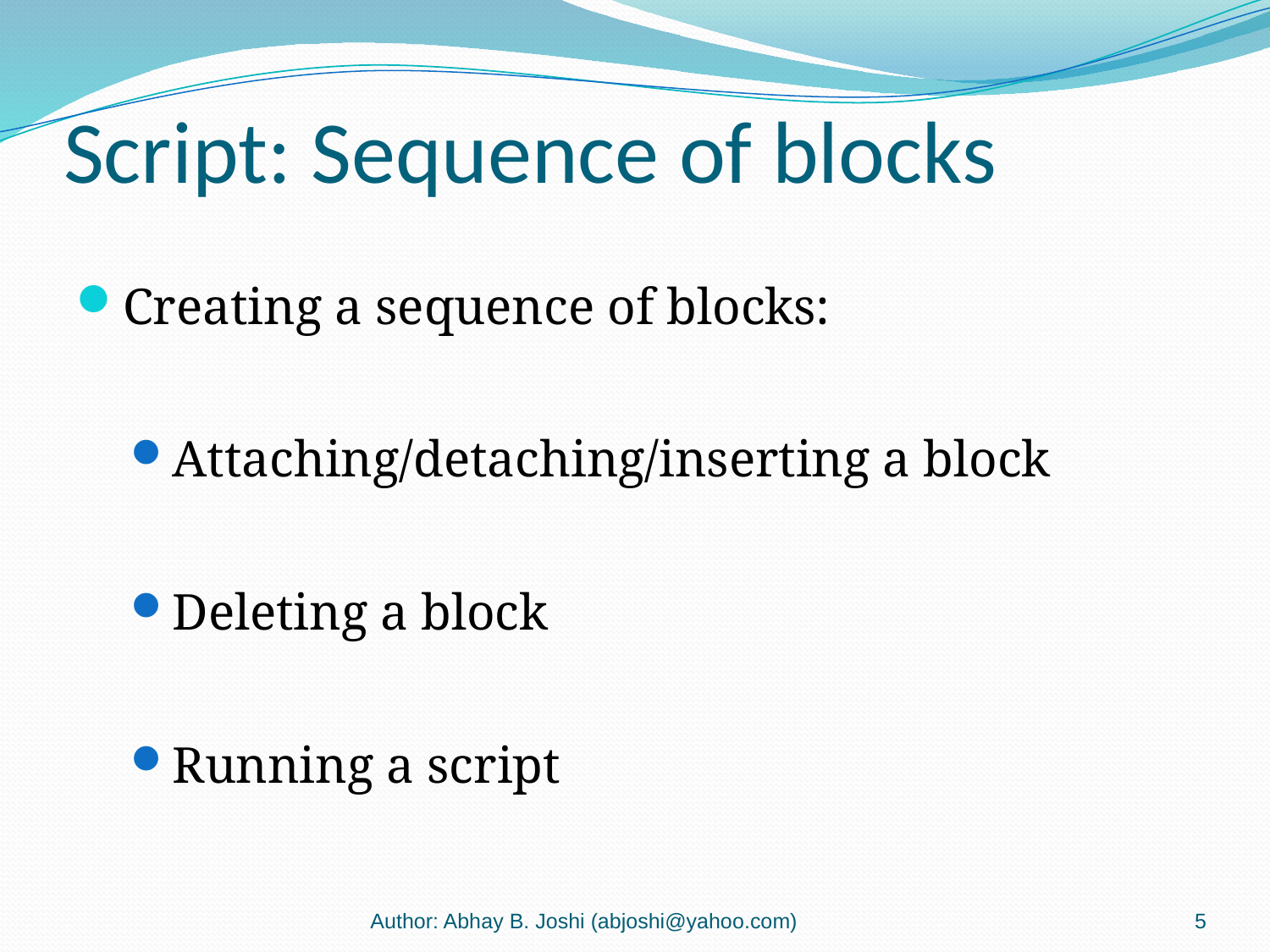

# Script: Sequence of blocks
Creating a sequence of blocks:

Attaching/detaching/inserting a block

Deleting a block

Running a script
Author: Abhay B. Joshi (abjoshi@yahoo.com)
5